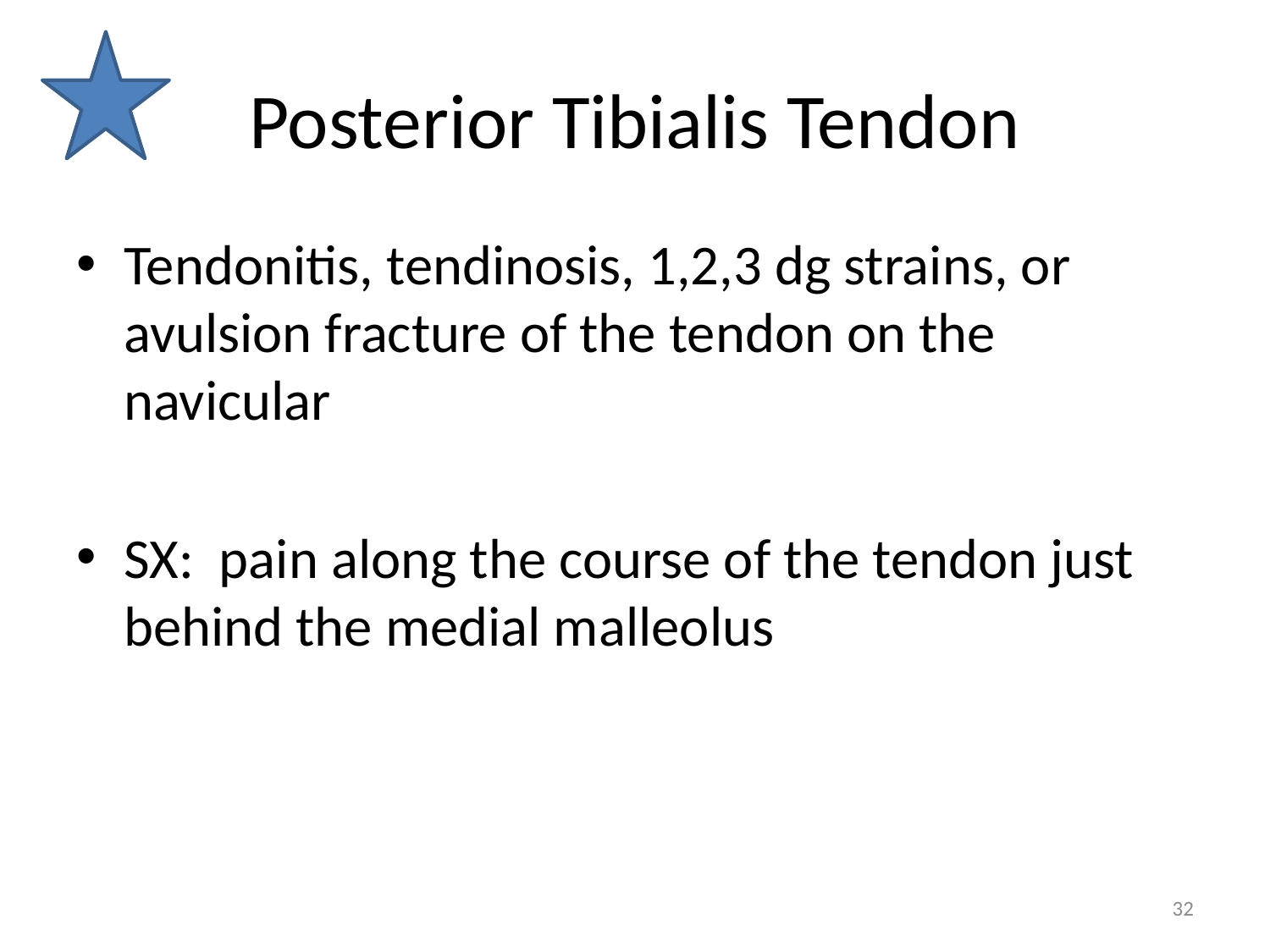

# Posterior Tibialis Tendon
Tendonitis, tendinosis, 1,2,3 dg strains, or avulsion fracture of the tendon on the navicular

SX:  pain along the course of the tendon just behind the medial malleolus

32